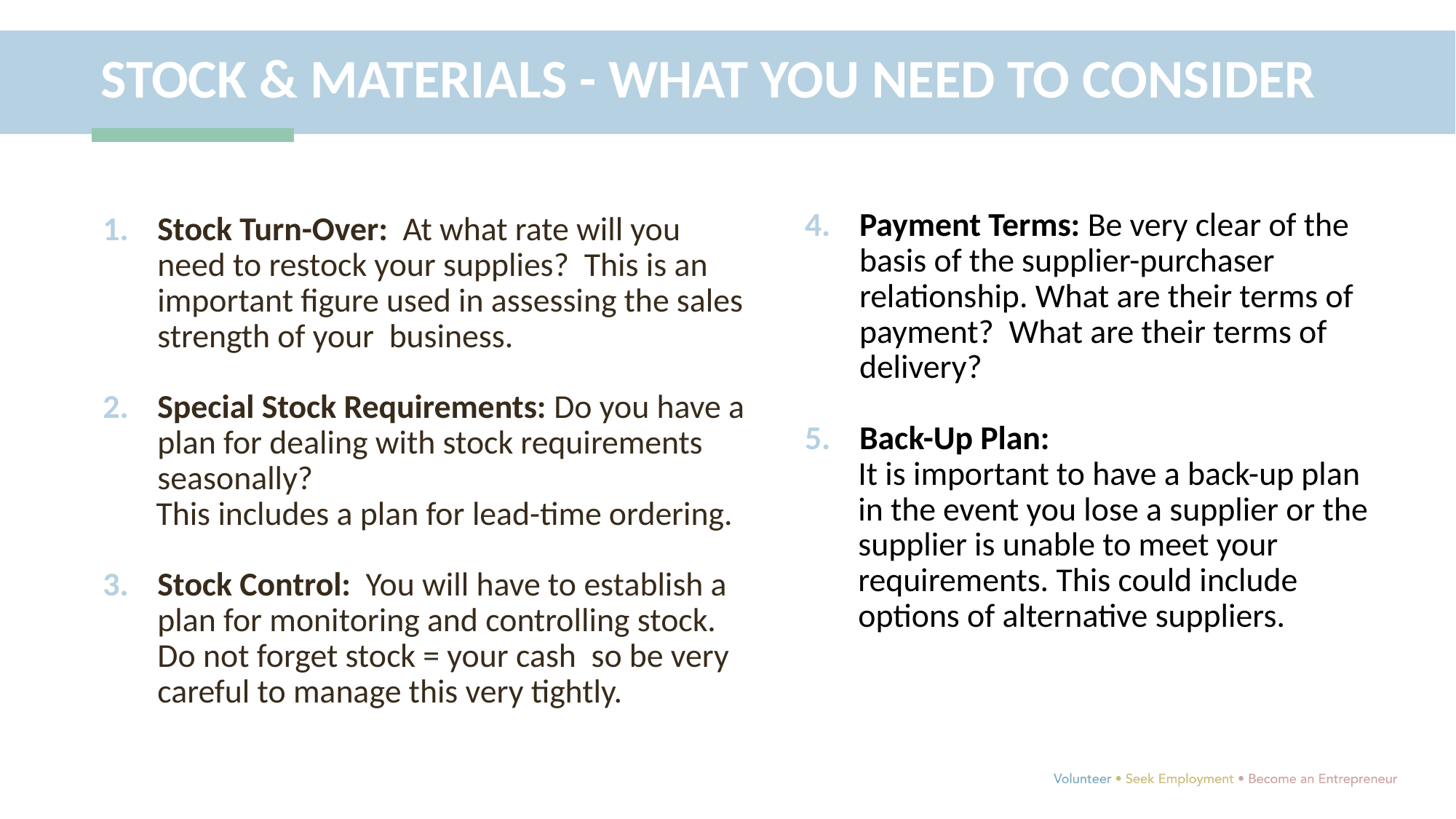

STOCK & MATERIALS - WHAT YOU NEED TO CONSIDER
Payment Terms: Be very clear of the basis of the supplier-purchaser relationship. What are their terms of payment?  What are their terms of delivery?

Back-Up Plan:
It is important to have a back-up plan in the event you lose a supplier or the supplier is unable to meet your requirements. This could include options of alternative suppliers.

Stock Turn-Over:  At what rate will you need to restock your supplies?  This is an important figure used in assessing the sales strength of your  business.

Special Stock Requirements: Do you have a plan for dealing with stock requirements seasonally?
This includes a plan for lead-time ordering.

Stock Control:  You will have to establish a plan for monitoring and controlling stock. Do not forget stock = your cash  so be very careful to manage this very tightly.